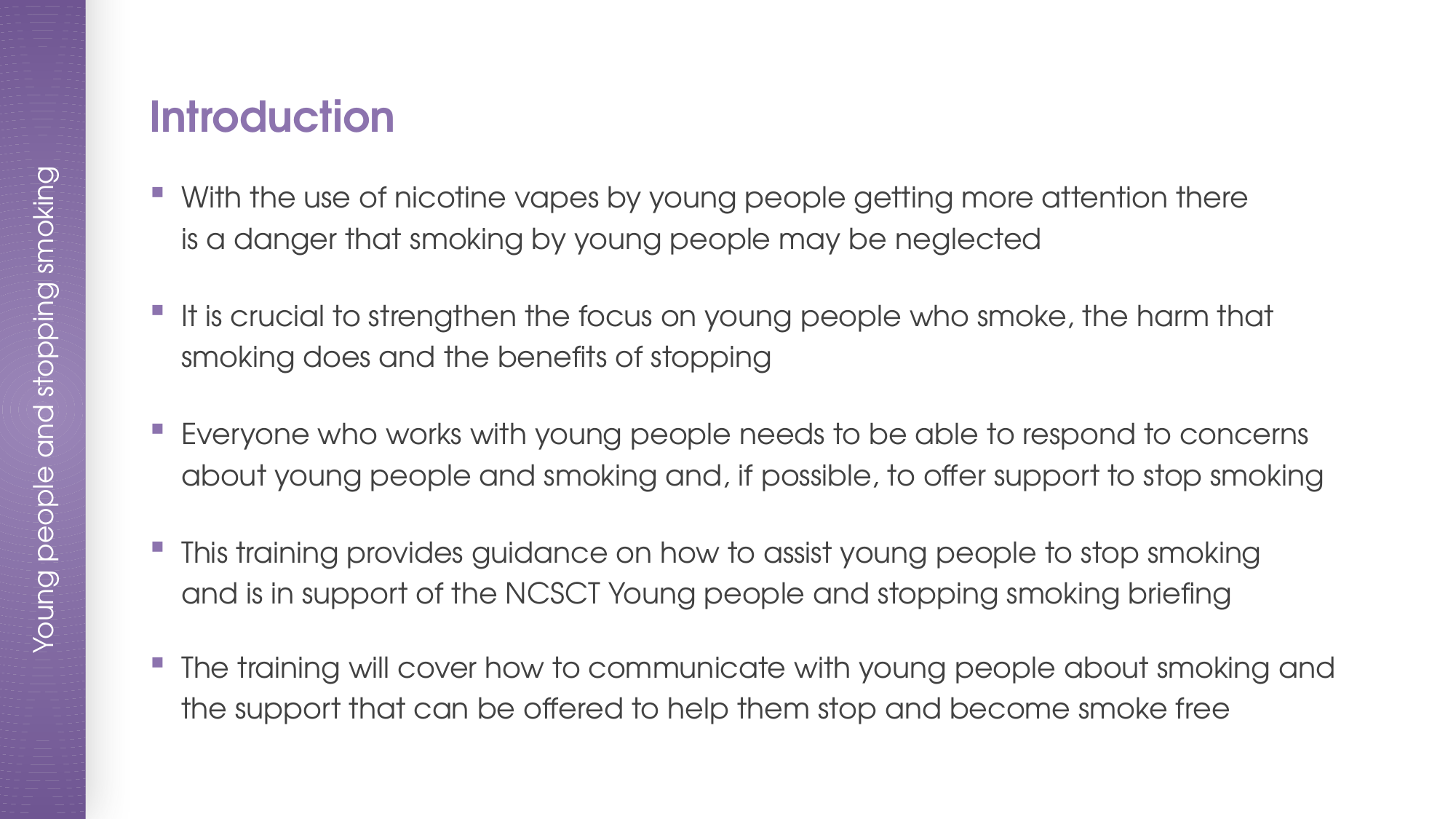

Introduction
# With the use of nicotine vapes by young people getting more attention there is a danger that smoking by young people may be neglected
It is crucial to strengthen the focus on young people who smoke, the harm that smoking does and the benefits of stopping
Everyone who works with young people needs to be able to respond to concerns about young people and smoking and, if possible, to offer support to stop smoking
This training provides guidance on how to assist young people to stop smoking
and is in support of the NCSCT Young people and stopping smoking briefing
The training will cover how to communicate with young people about smoking and the support that can be offered to help them stop and become smoke free